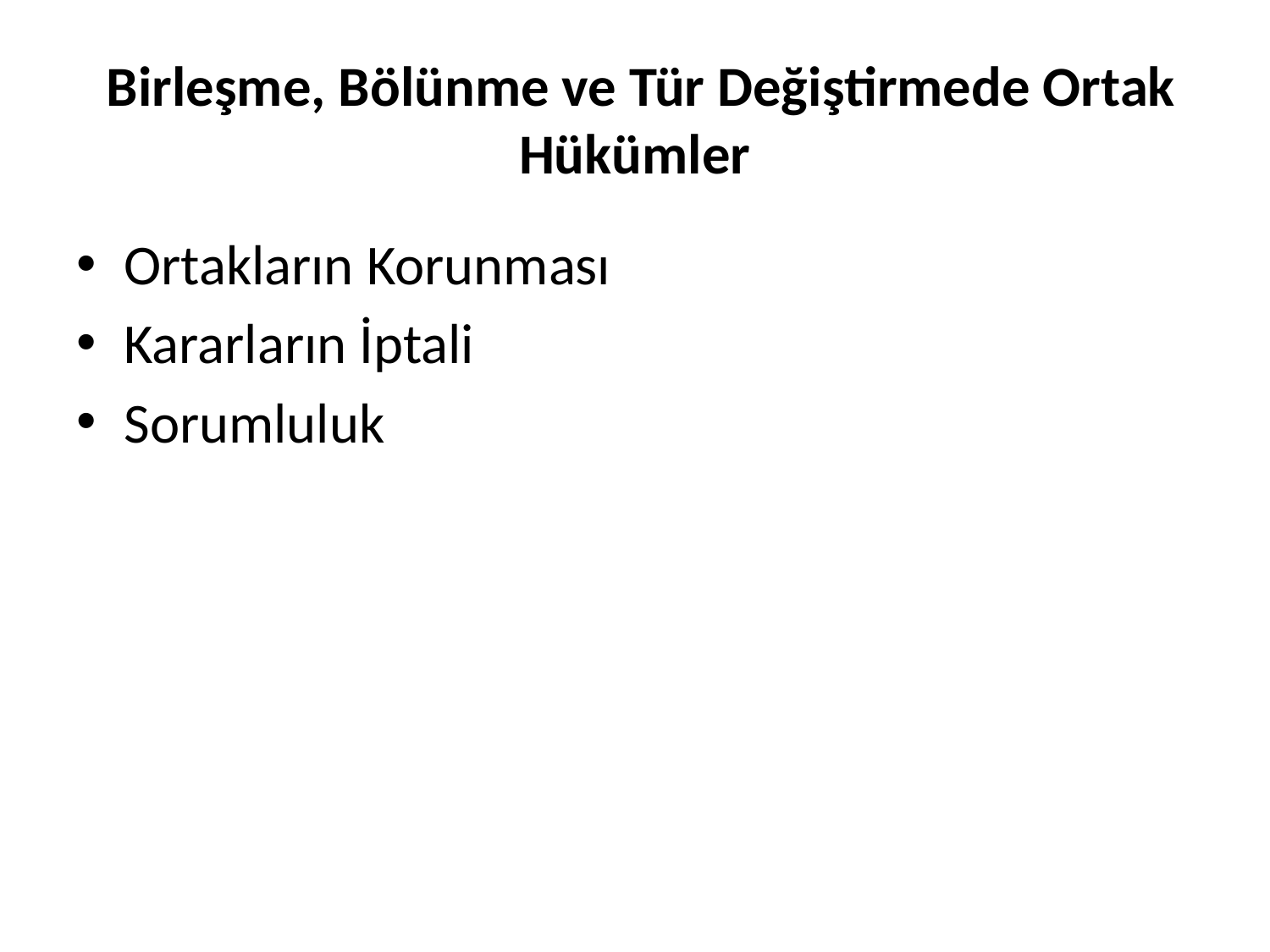

# Birleşme, Bölünme ve Tür Değiştirmede Ortak Hükümler
Ortakların Korunması
Kararların İptali
Sorumluluk